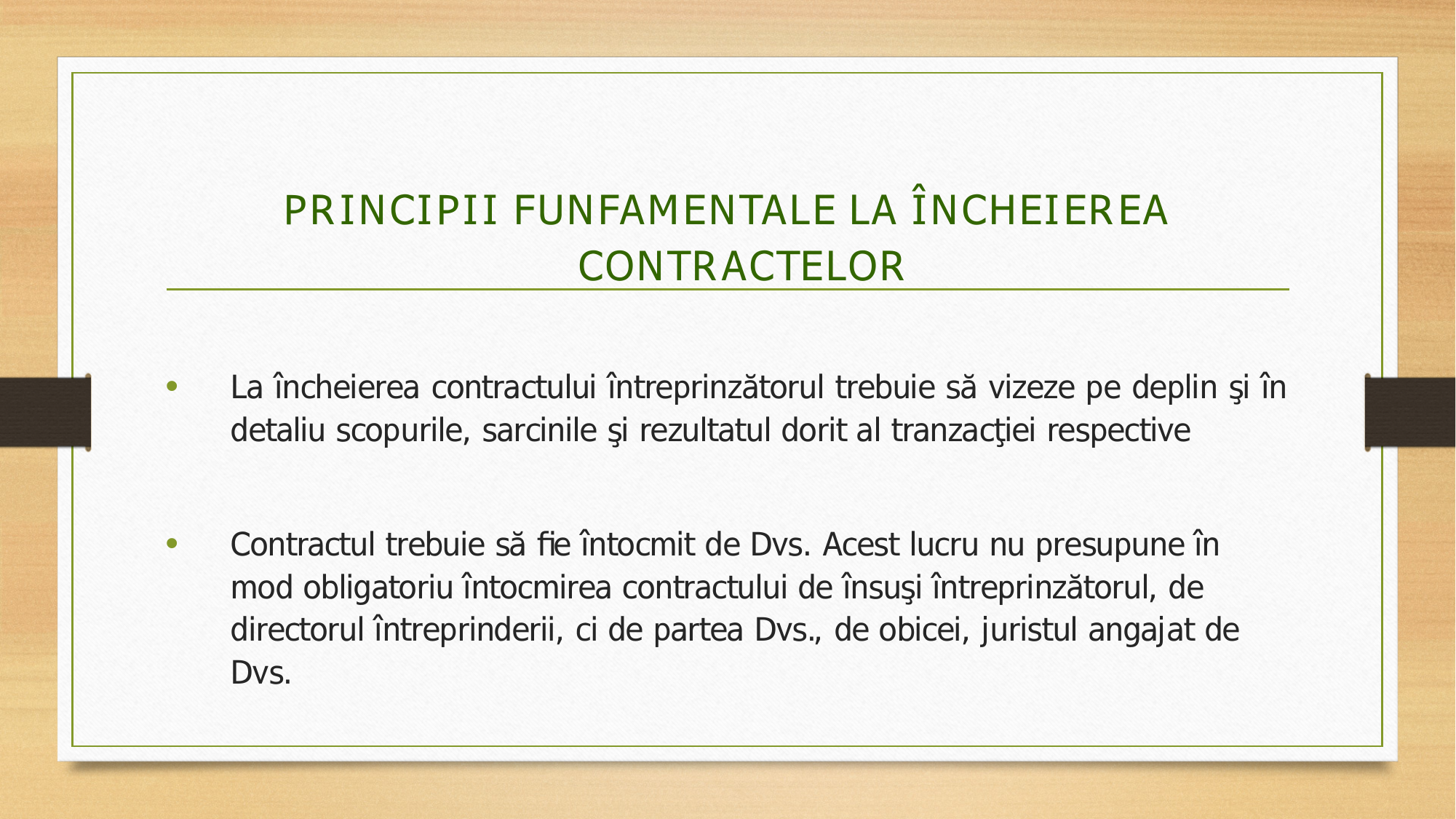

PRINCIPII FUNFAMENTALE LA ÎNCHEIEREA CONTRACTELOR

La încheierea contractului întreprinzătorul trebuie să vizeze pe deplin şi în detaliu scopurile, sarcinile şi rezultatul dorit al tranzacţiei respective

Contractul trebuie să fie întocmit de Dvs. Acest lucru nu presupune în mod obligatoriu întocmirea contractului de însuşi întreprinzătorul, de directorul întreprinderii, ci de partea Dvs., de obicei, juristul angajat de Dvs.